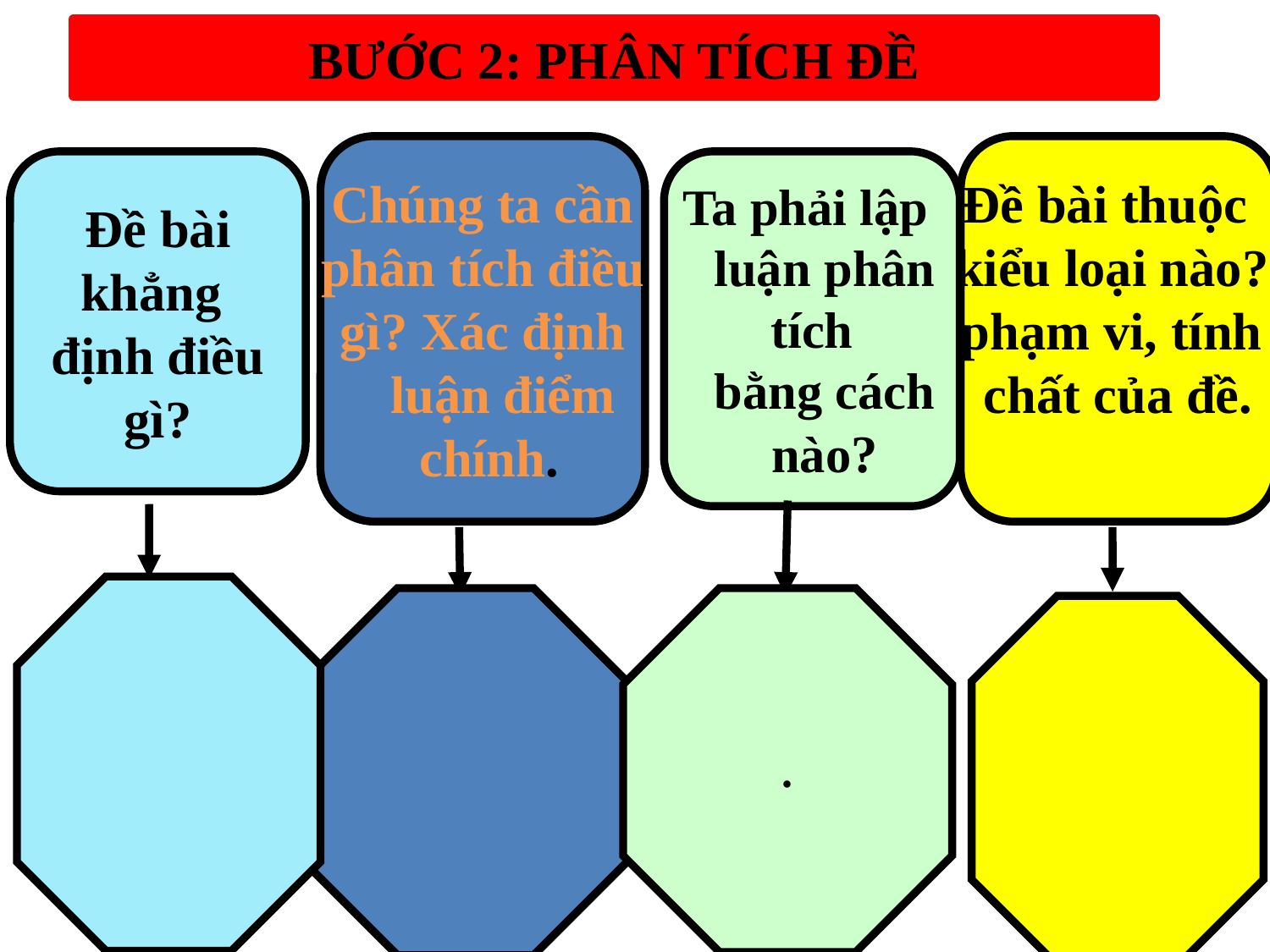

BƯỚC 2: PHÂN TÍCH ĐỀ
Chúng ta cần
phân tích điều
gì? Xác định
   luận điểm
 chính.

Đề bài thuộc
kiểu loại nào?
phạm vi, tính
chất của đề.

Đề bài
khẳng
định điều
gì?
Ta phải lập
   luận phân
tích
  bằng cách
   nào?

.